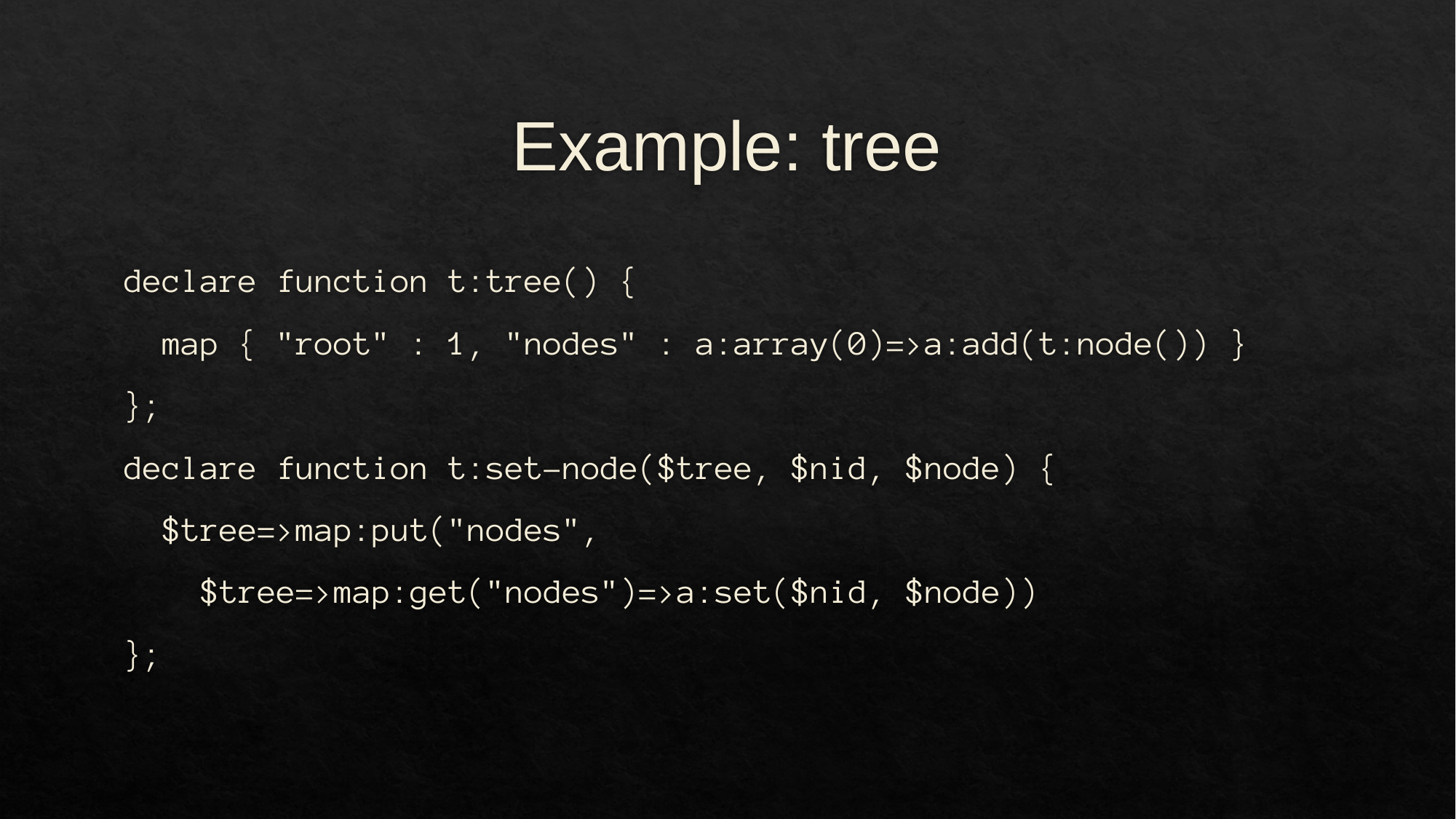

# Example: tree
declare function t:tree() {
  map { "root" : 1, "nodes" : a:array(0)=>a:add(t:node()) }
};
declare function t:set-node($tree, $nid, $node) {
  $tree=>map:put("nodes",
    $tree=>map:get("nodes")=>a:set($nid, $node))
};